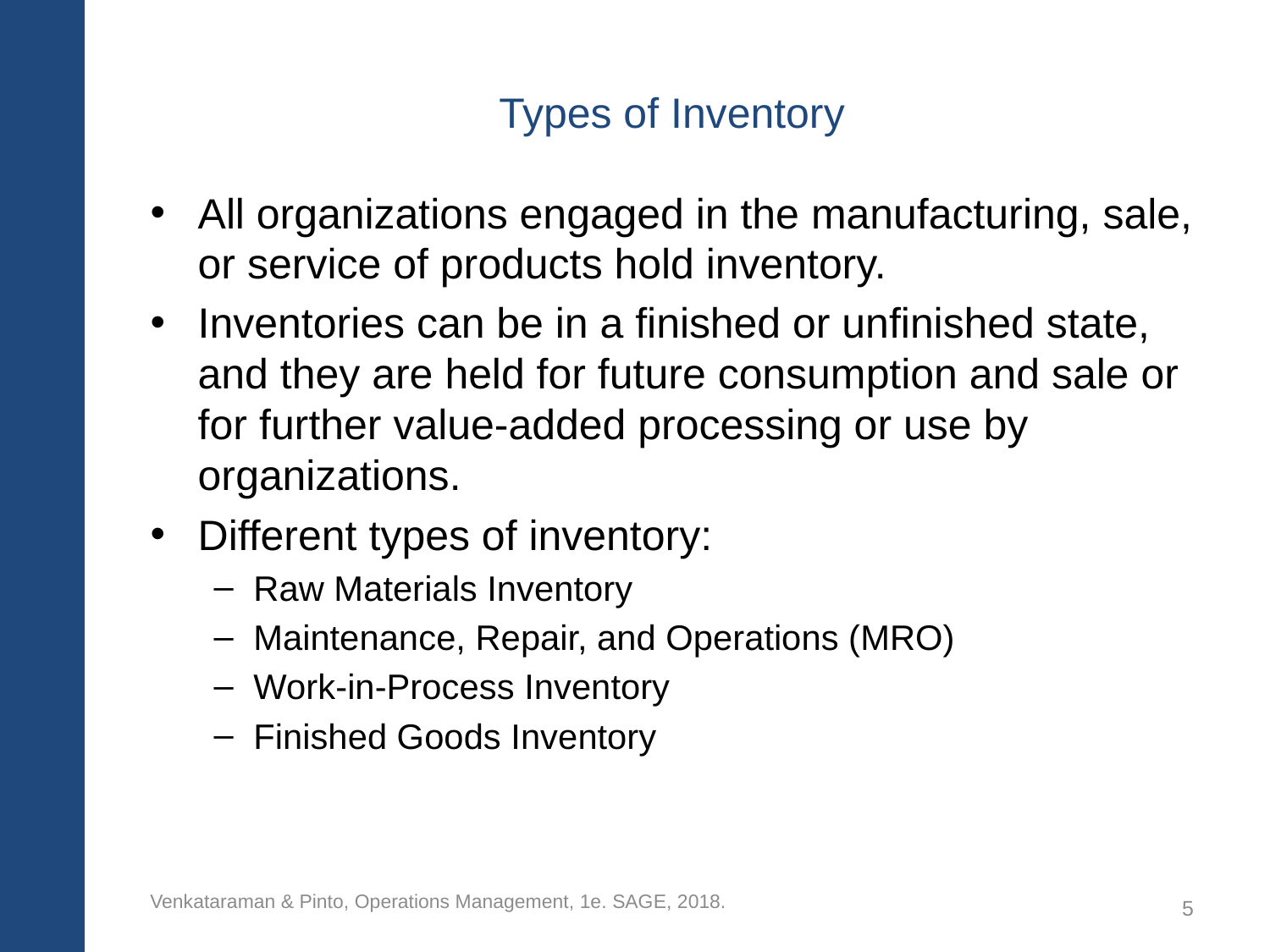

# Types of Inventory
All organizations engaged in the manufacturing, sale, or service of products hold inventory.
Inventories can be in a finished or unfinished state, and they are held for future consumption and sale or for further value-added processing or use by organizations.
Different types of inventory:
Raw Materials Inventory
Maintenance, Repair, and Operations (MRO)
Work-in-Process Inventory
Finished Goods Inventory
Venkataraman & Pinto, Operations Management, 1e. SAGE, 2018.
5